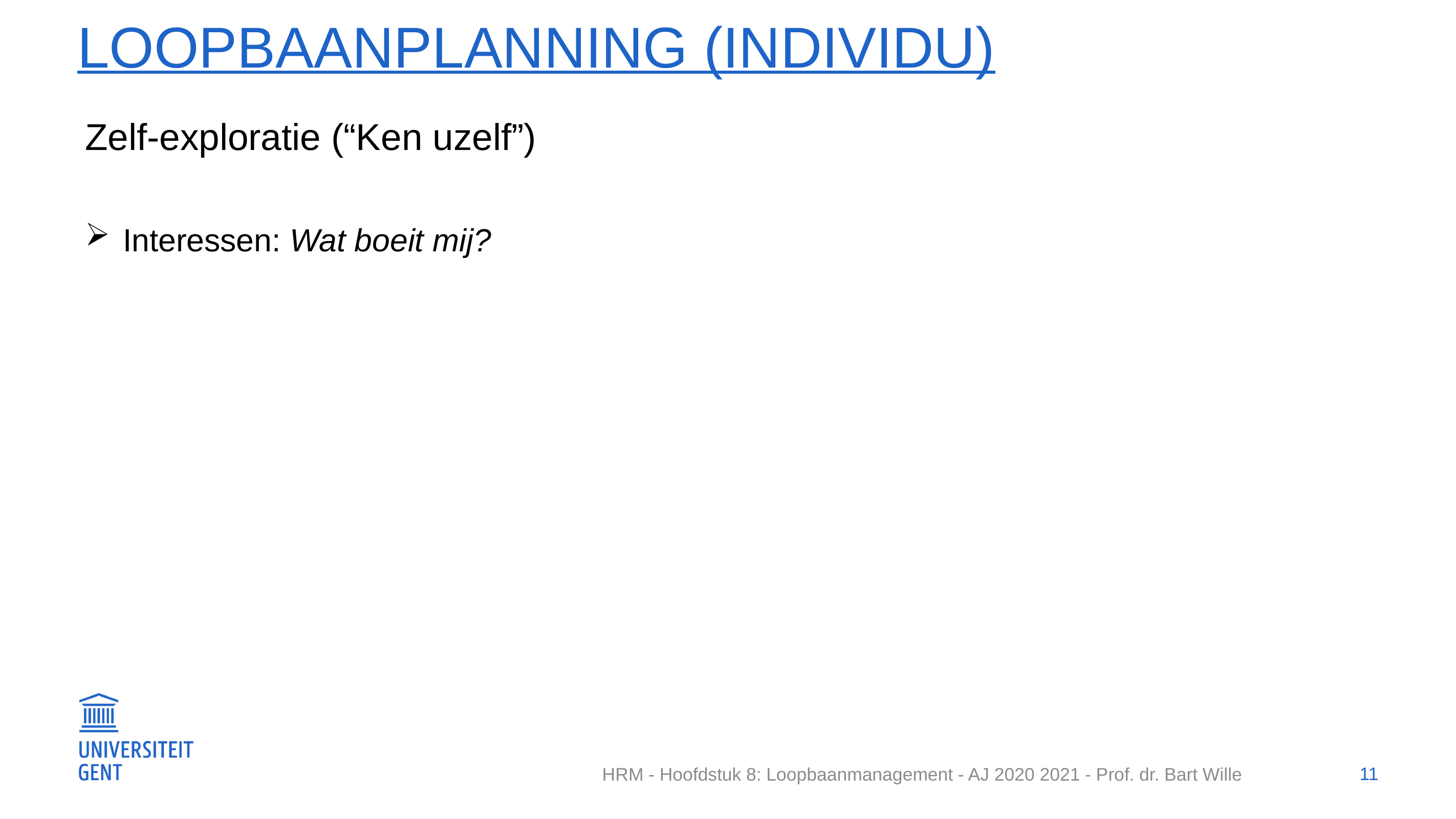

# Loopbaanplanning (individu)
Zelf-exploratie (“Ken uzelf”)

Interessen: Wat boeit mij?

11
HRM - Hoofdstuk 8: Loopbaanmanagement - AJ 2020 2021 - Prof. dr. Bart Wille